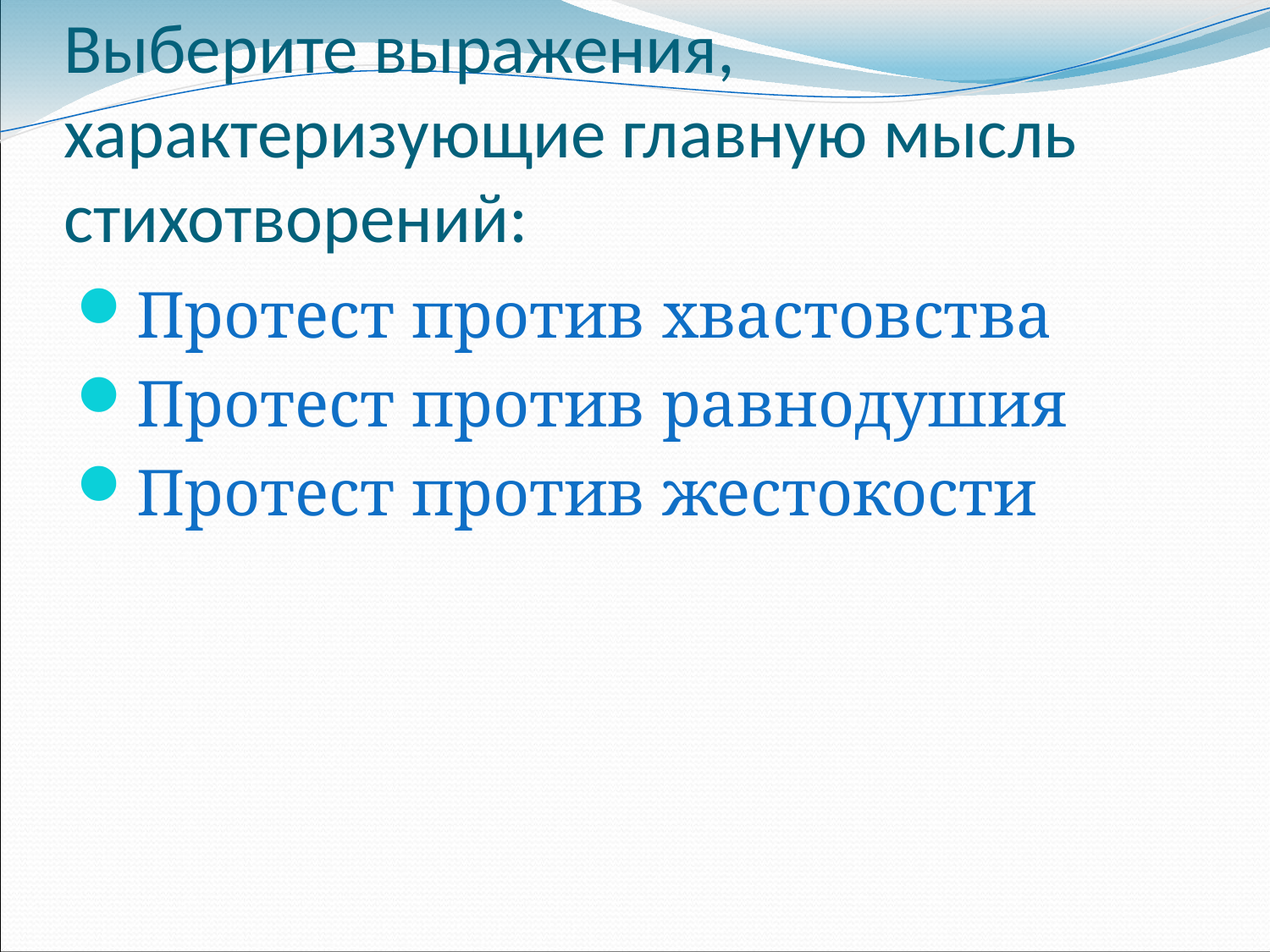

# Выберите выражения, характеризующие главную мысль стихотворений:
Протест против хвастовства
Протест против равнодушия
Протест против жестокости